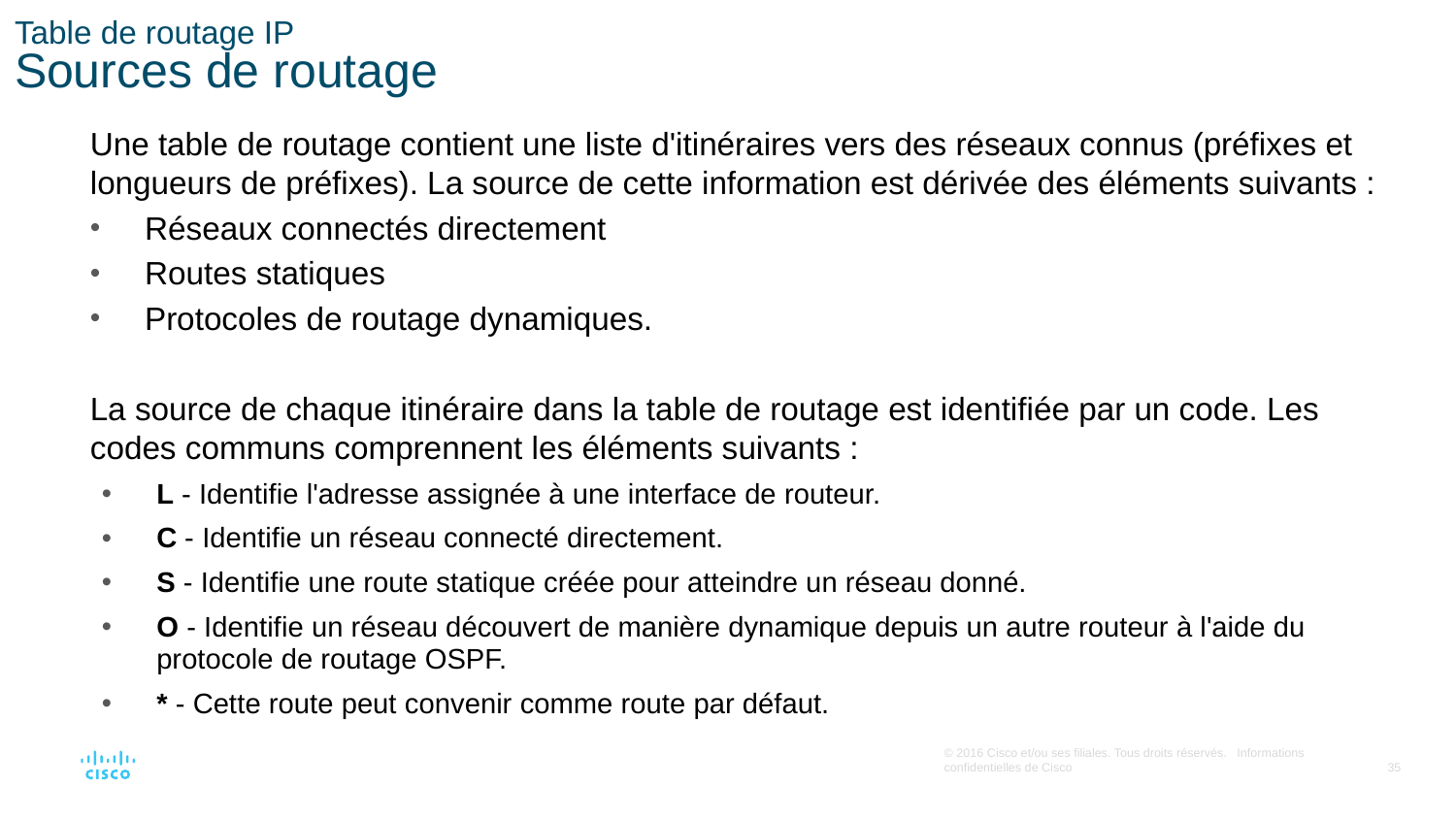

# Table de routage IP Sources de routage
Une table de routage contient une liste d'itinéraires vers des réseaux connus (préfixes et longueurs de préfixes). La source de cette information est dérivée des éléments suivants :
Réseaux connectés directement
Routes statiques
Protocoles de routage dynamiques.

La source de chaque itinéraire dans la table de routage est identifiée par un code. Les codes communs comprennent les éléments suivants :
L - Identifie l'adresse assignée à une interface de routeur.
C - Identifie un réseau connecté directement.
S - Identifie une route statique créée pour atteindre un réseau donné.
O - Identifie un réseau découvert de manière dynamique depuis un autre routeur à l'aide du protocole de routage OSPF.
* - Cette route peut convenir comme route par défaut.